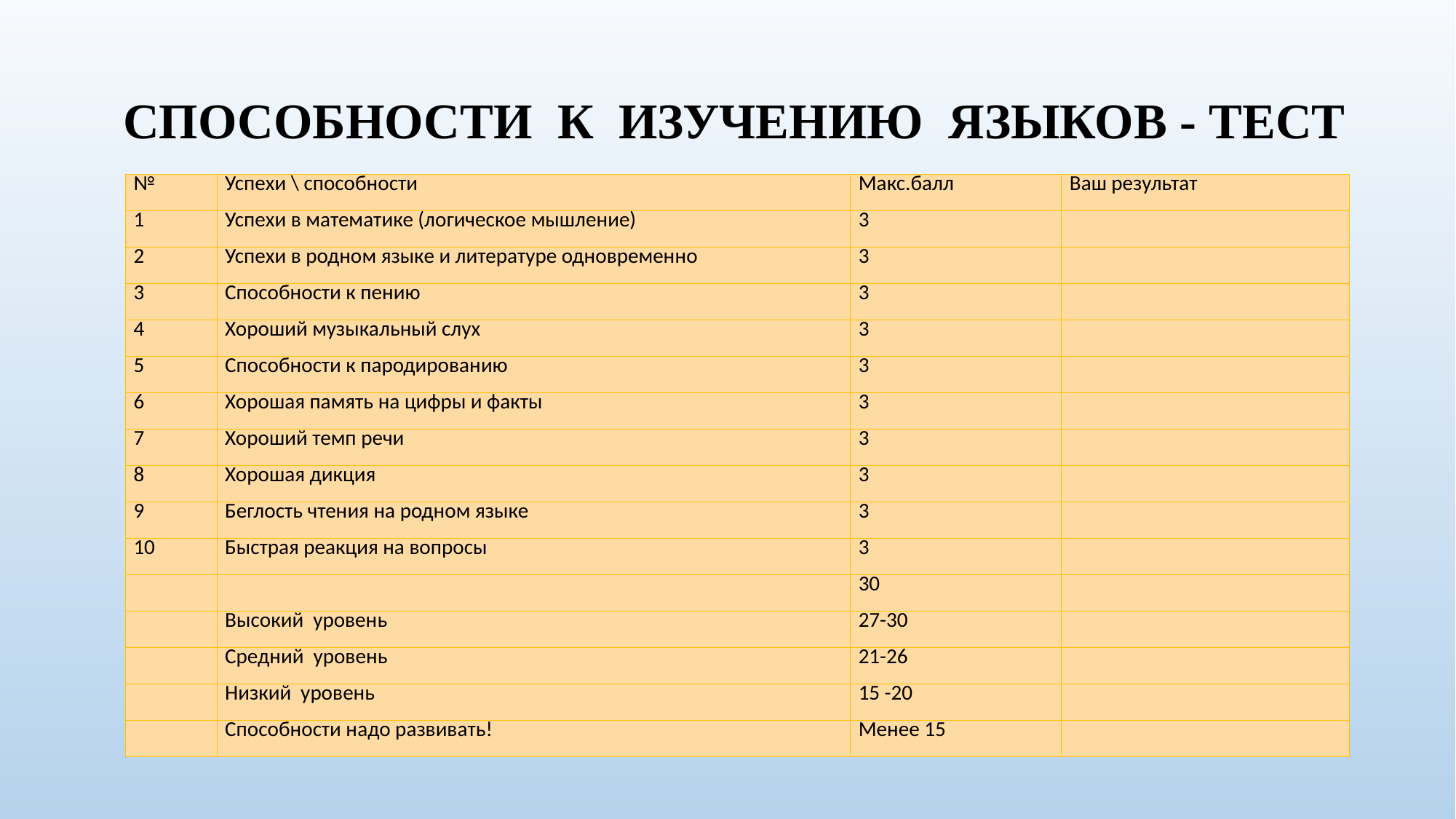

# СПОСОБНОСТИ  К  ИЗУЧЕНИЮ  ЯЗЫКОВ - ТЕСТ
| № | Успехи \ способности | Макс.балл | Ваш результат |
| --- | --- | --- | --- |
| 1 | Успехи в математике (логическое мышление) | 3 |  |
| 2 | Успехи в родном языке и литературе одновременно | 3 |  |
| 3 | Способности к пению | 3 |  |
| 4 | Хороший музыкальный слух | 3 |  |
| 5 | Способности к пародированию | 3 |  |
| 6 | Хорошая память на цифры и факты | 3 |  |
| 7 | Хороший темп речи | 3 |  |
| 8 | Хорошая дикция | 3 |  |
| 9 | Беглость чтения на родном языке | 3 |  |
| 10 | Быстрая реакция на вопросы | 3 |  |
|  |  | 30 |  |
|  | Высокий уровень | 27-30 |  |
|  | Средний уровень | 21-26 |  |
|  | Низкий уровень | 15 -20 |  |
|  | Способности надо развивать! | Менее 15 |  |